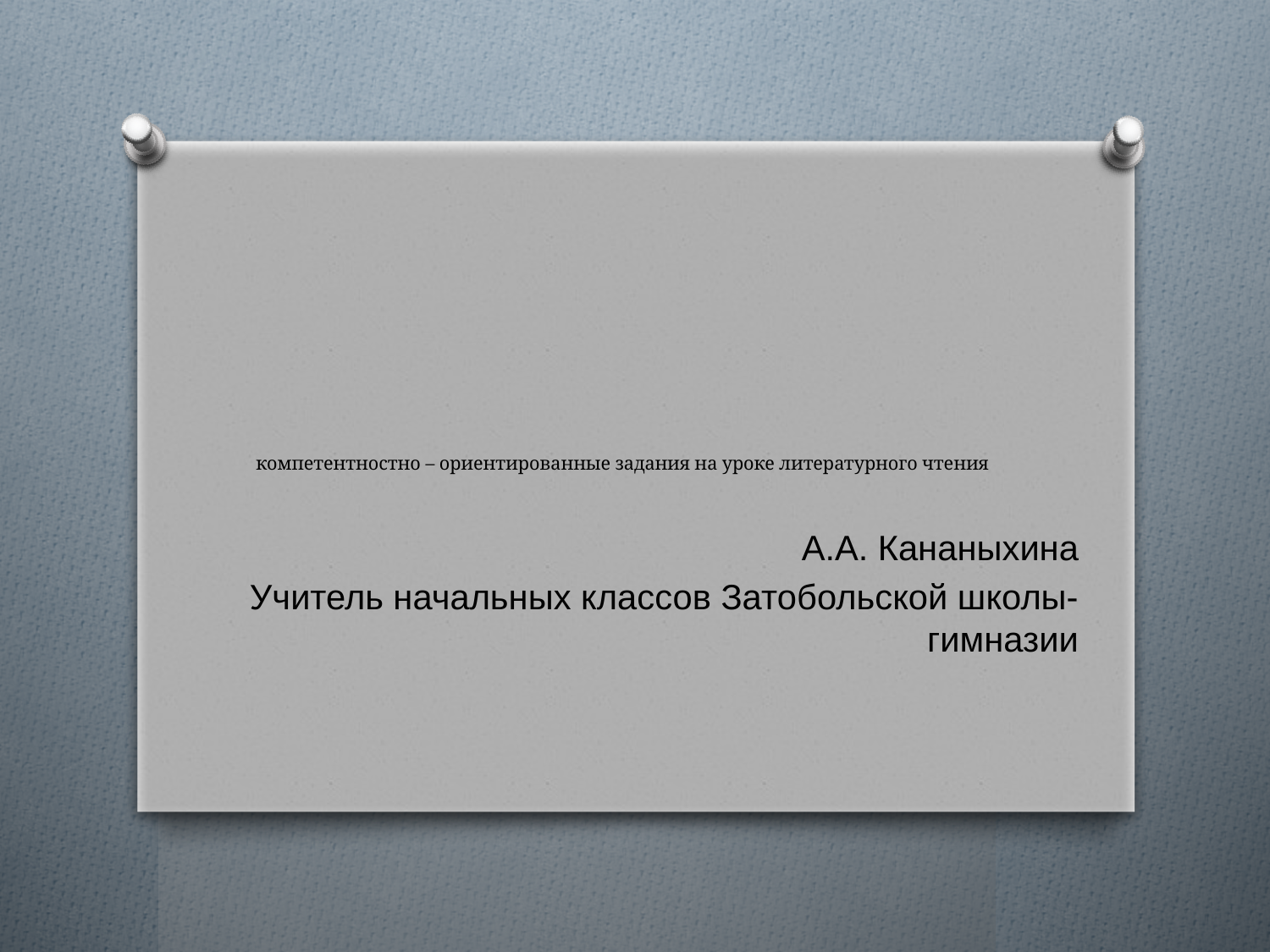

# компетентностно – ориентированные задания на уроке литературного чтения
А.А. Кананыхина
Учитель начальных классов Затобольской школы-гимназии